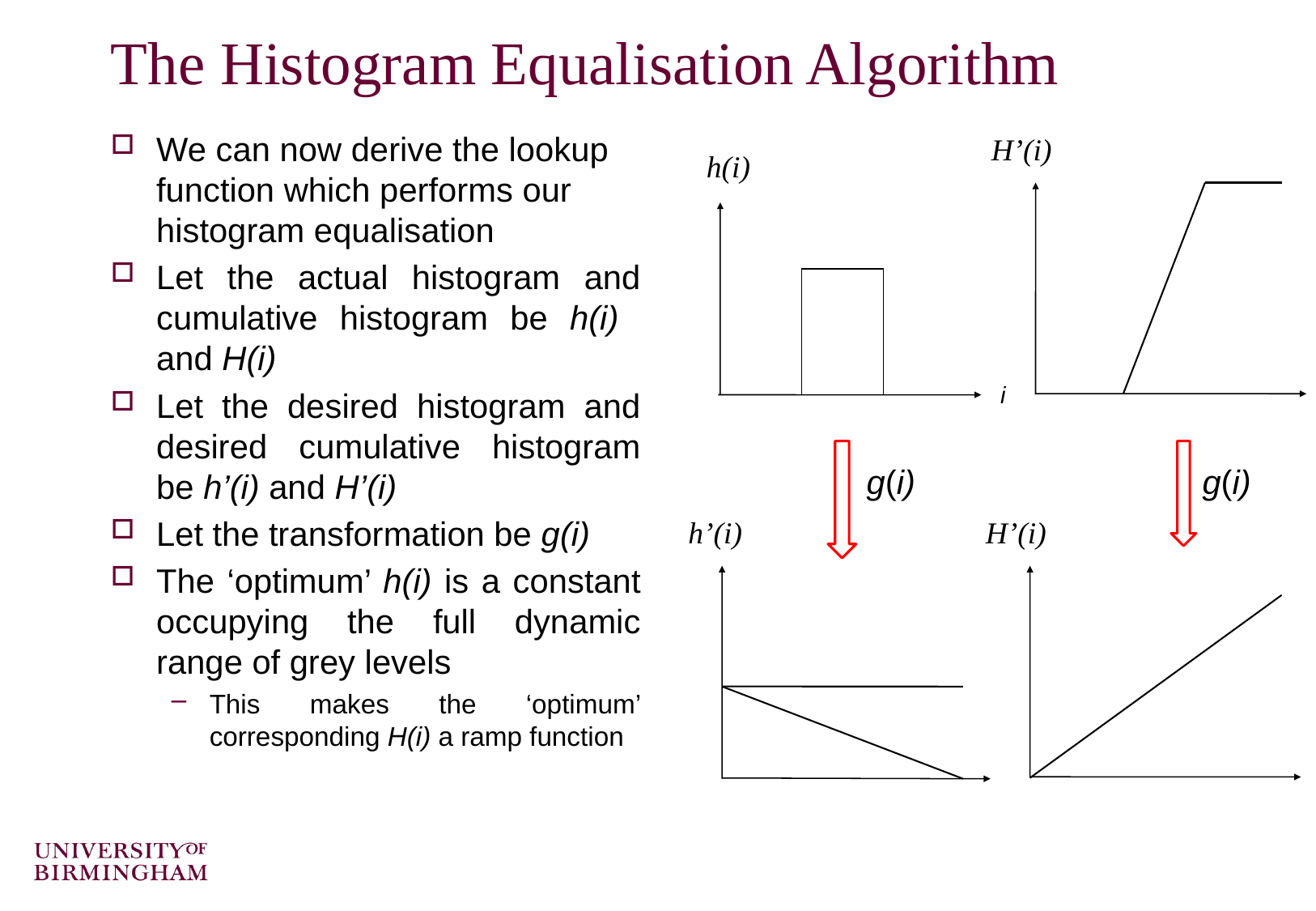

# The Histogram Equalisation Algorithm
We can now derive the lookup function which performs our histogram equalisation
Let the actual histogram and cumulative histogram be h(i)  and H(i)
Let the desired histogram and desired cumulative histogram be h’(i) and H’(i)
Let the transformation be g(i)
The ‘optimum’ h(i) is a constant occupying the full dynamic range of grey levels
This makes the ‘optimum’ corresponding H(i) a ramp function

H’(i)
h(i)

i

g(i)
g(i)
H’(i)
h’(i)